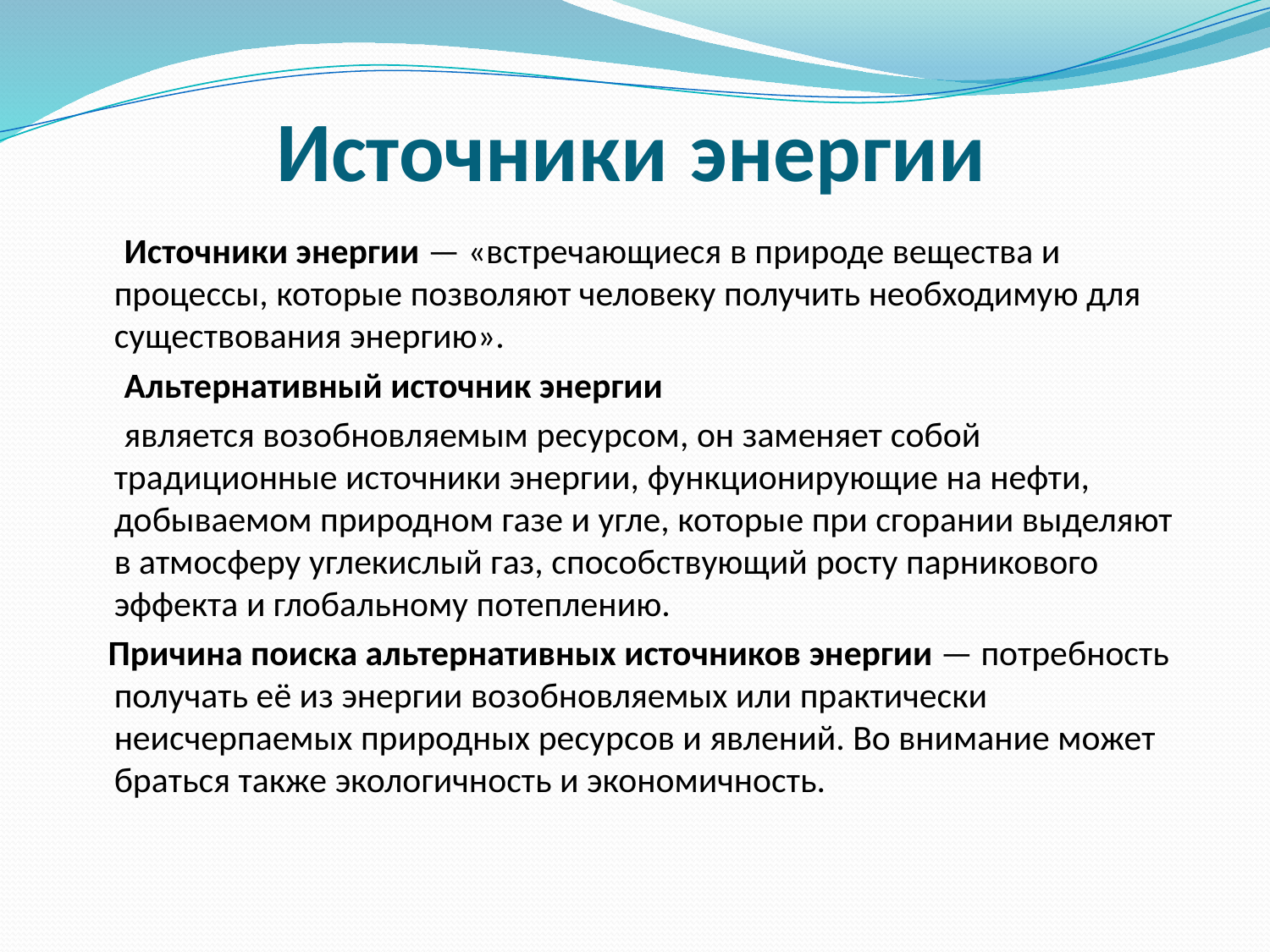

# Источники энергии
      Источники энергии — «встречающиеся в природе вещества и процессы, которые позволяют человеку получить необходимую для существования энергию».
      Альтернативный источник энергии
      является возобновляемым ресурсом, он заменяет собой традиционные источники энергии, функционирующие на нефти, добываемом природном газе и угле, которые при сгорании выделяют в атмосферу углекислый газ, способствующий росту парникового эффекта и глобальному потеплению.
    Причина поиска альтернативных источников энергии — потребность получать её из энергии возобновляемых или практически неисчерпаемых природных ресурсов и явлений. Во внимание может браться также экологичность и экономичность.